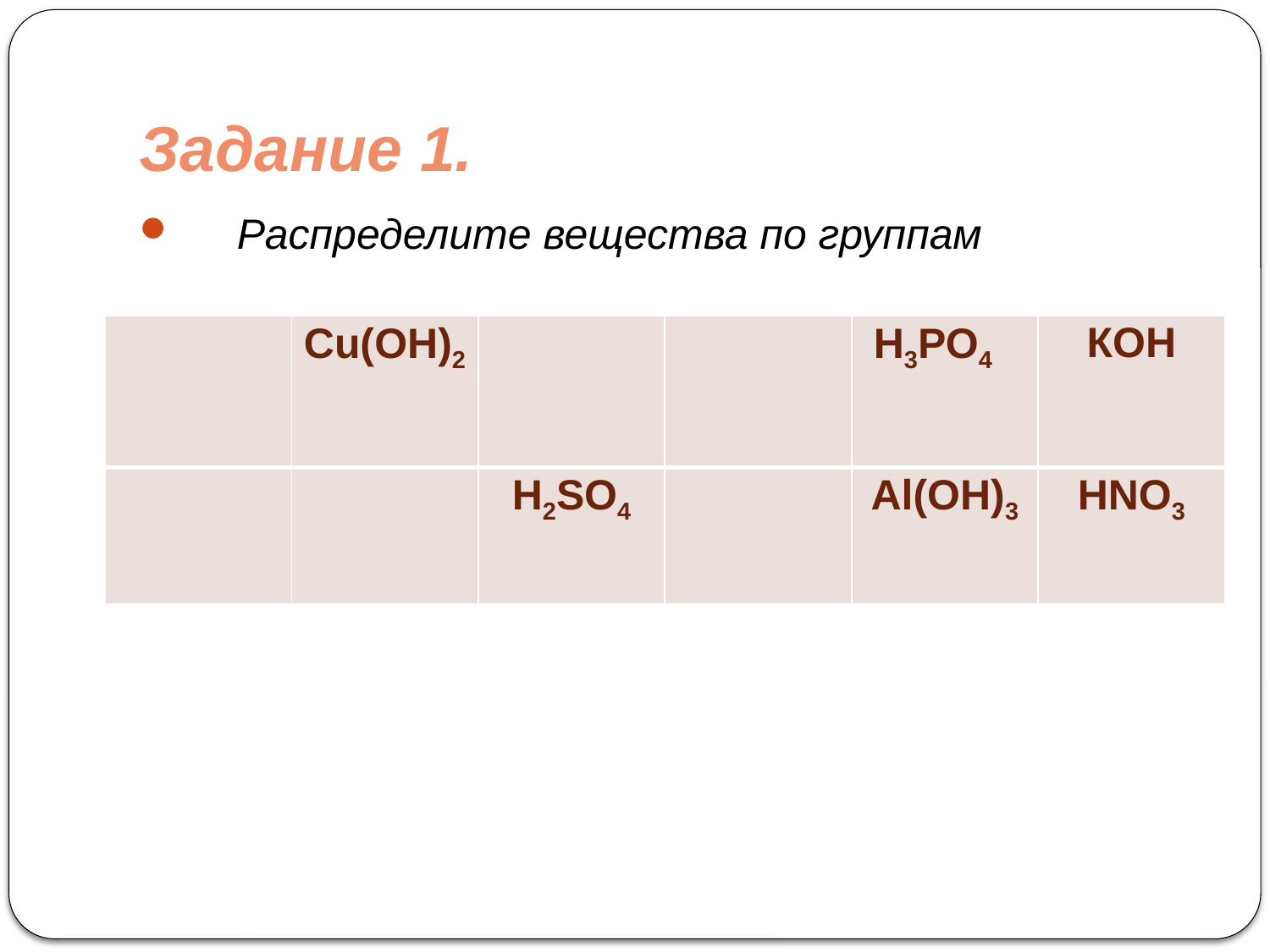

# Задание 1.
     Распределите вещества по группам

|  | Cu(OH)2 |  |  | Н3РО4 | КОН |
| --- | --- | --- | --- | --- | --- |
|  |  | H2SO4 |  | Al(OH)3 | HNO3 |